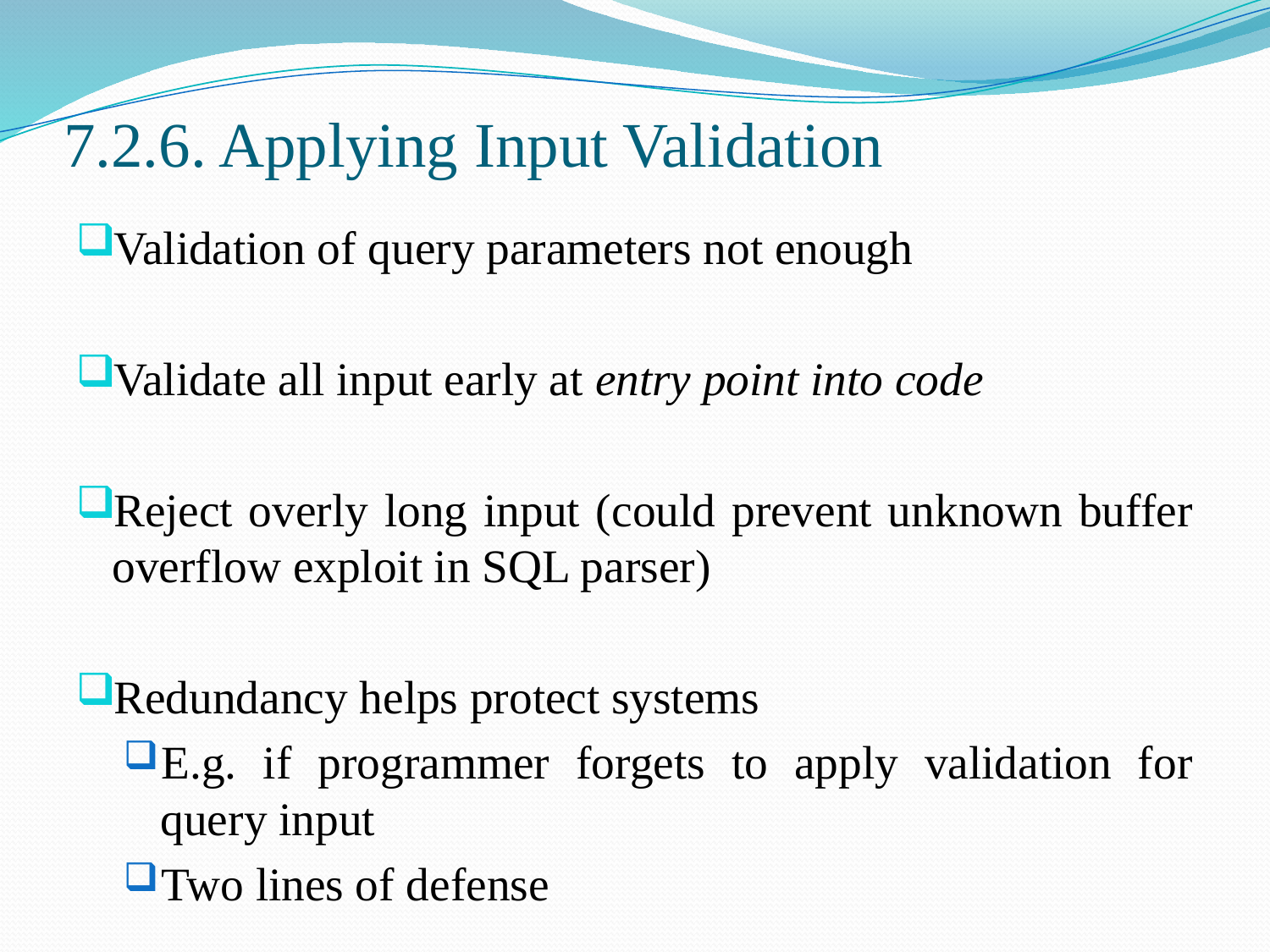

# 7.2.6. Applying Input Validation
Validation of query parameters not enough

Validate all input early at entry point into code

Reject overly long input (could prevent unknown buffer overflow exploit in SQL parser)

Redundancy helps protect systems
E.g. if programmer forgets to apply validation for query input
Two lines of defense